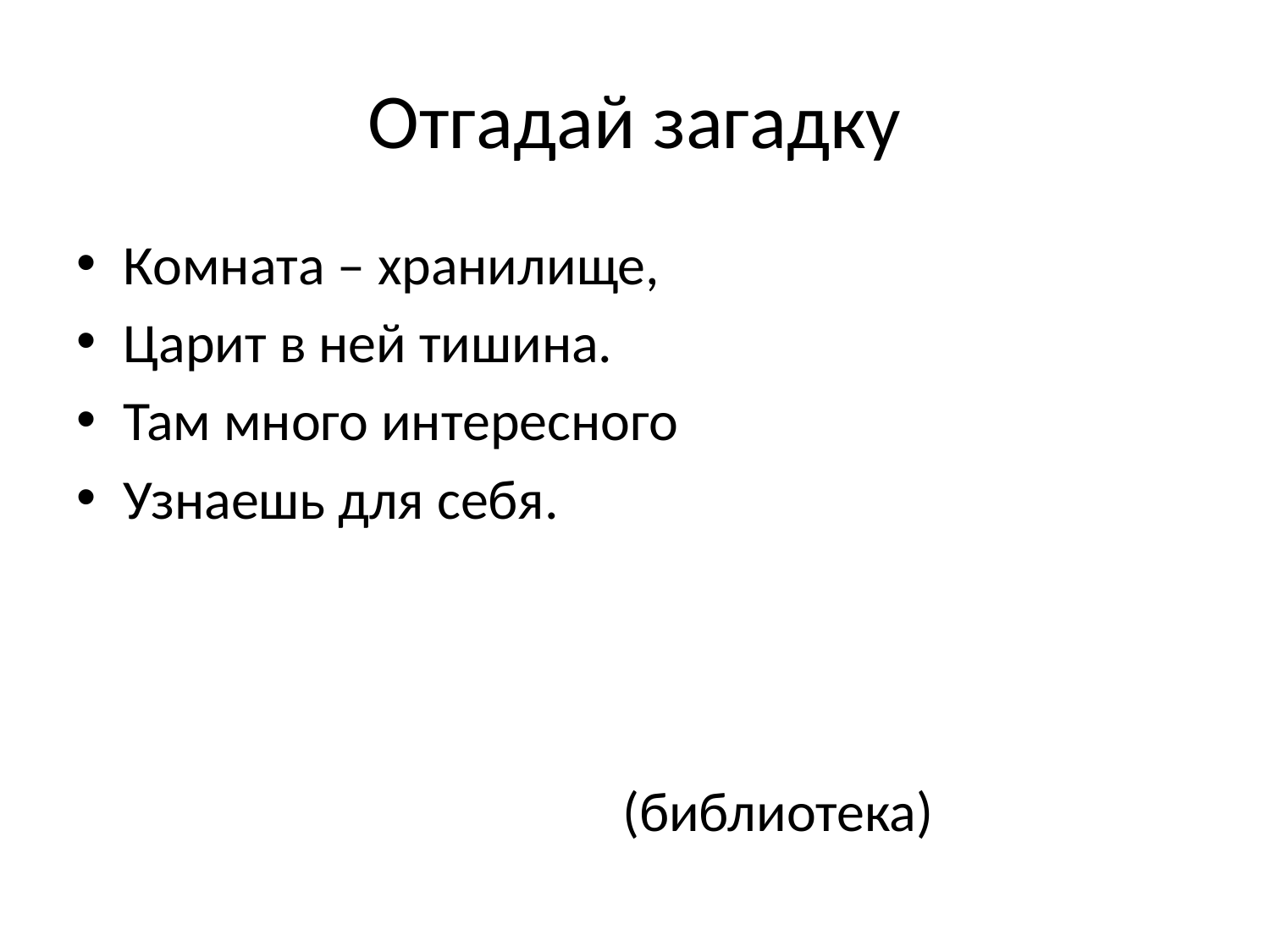

# Отгадай загадку
Комната – хранилище,
Царит в ней тишина.
Там много интересного
Узнаешь для себя.

                                           (библиотека)